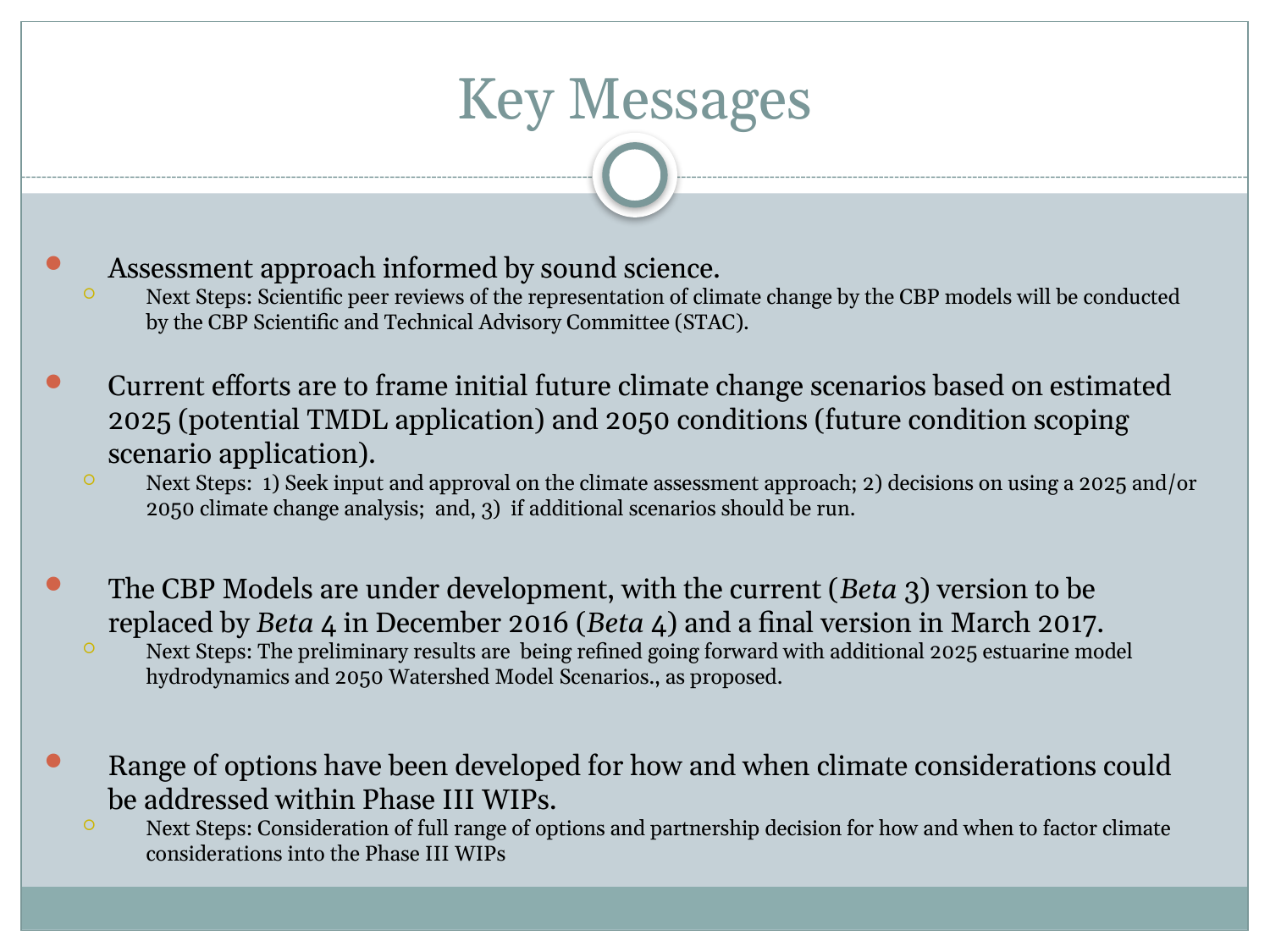

# Key Messages
Assessment approach informed by sound science.
Next Steps: Scientific peer reviews of the representation of climate change by the CBP models will be conducted by the CBP Scientific and Technical Advisory Committee (STAC).

Current efforts are to frame initial future climate change scenarios based on estimated 2025 (potential TMDL application) and 2050 conditions (future condition scoping scenario application).
Next Steps:  1) Seek input and approval on the climate assessment approach; 2) decisions on using a 2025 and/or 2050 climate change analysis;  and, 3)  if additional scenarios should be run.

The CBP Models are under development, with the current (Beta 3) version to be replaced by Beta 4 in December 2016 (Beta 4) and a final version in March 2017.
Next Steps: The preliminary results are  being refined going forward with additional 2025 estuarine model hydrodynamics and 2050 Watershed Model Scenarios., as proposed.

Range of options have been developed for how and when climate considerations could be addressed within Phase III WIPs.
Next Steps: Consideration of full range of options and partnership decision for how and when to factor climate considerations into the Phase III WIPs